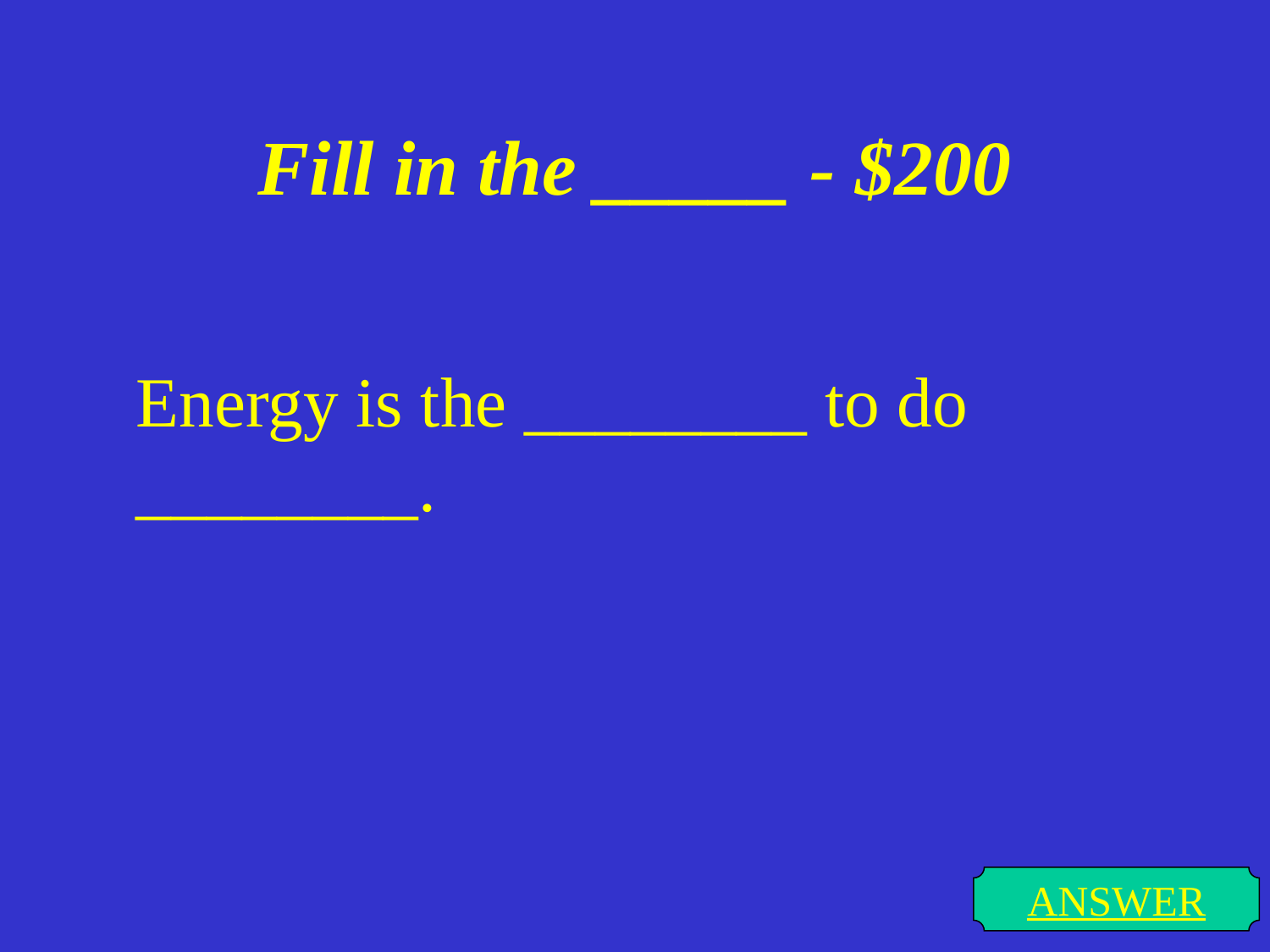

# Fill in the _____ - $200
Energy is the ________ to do ________.

ANSWER